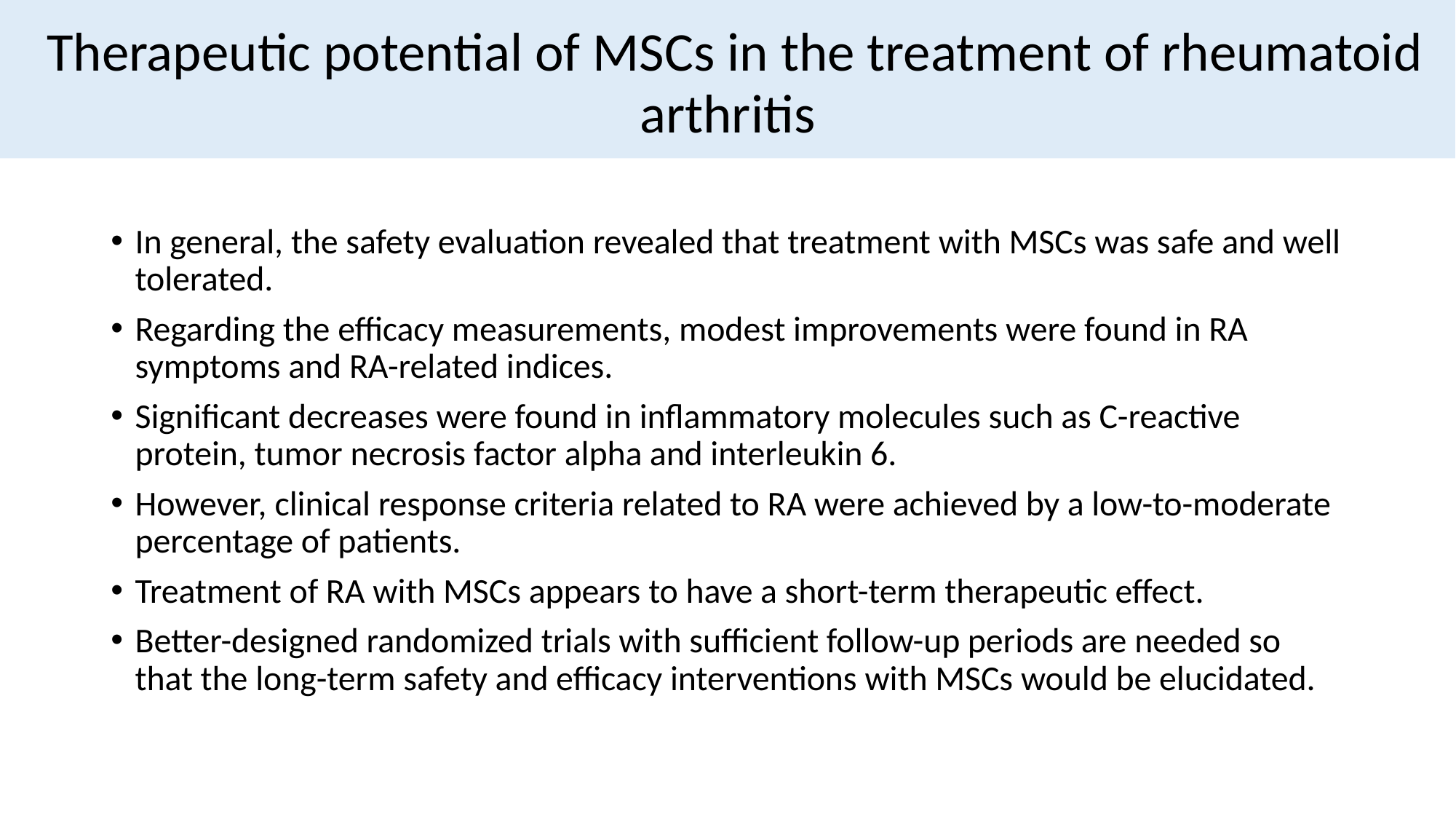

Therapeutic potential of MSCs in the treatment of rheumatoid arthritis
In general, the safety evaluation revealed that treatment with MSCs was safe and well tolerated.
Regarding the efficacy measurements, modest improvements were found in RA symptoms and RA-related indices.
Significant decreases were found in inflammatory molecules such as C-reactive protein, tumor necrosis factor alpha and interleukin 6.
However, clinical response criteria related to RA were achieved by a low-to-moderate percentage of patients.
Treatment of RA with MSCs appears to have a short-term therapeutic effect.
Better-designed randomized trials with sufficient follow-up periods are needed so that the long-term safety and efficacy interventions with MSCs would be elucidated.